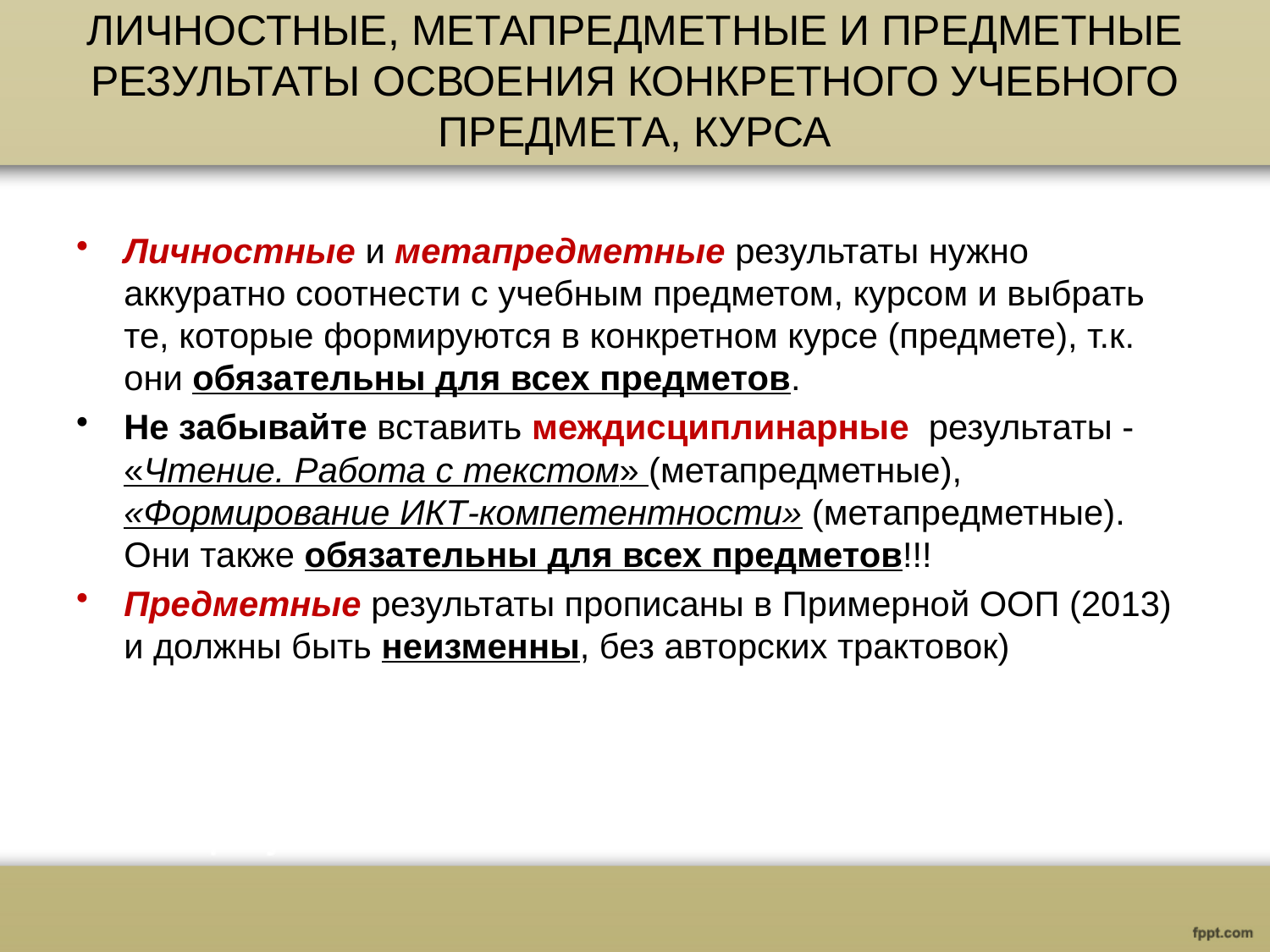

# ЛИЧНОСТНЫЕ, МЕТАПРЕДМЕТНЫЕ И ПРЕДМЕТНЫЕ РЕЗУЛЬТАТЫ ОСВОЕНИЯ КОНКРЕТНОГО УЧЕБНОГО ПРЕДМЕТА, КУРСА
Личностные и метапредметные результаты нужно аккуратно соотнести с учебным предметом, курсом и выбрать те, которые формируются в конкретном курсе (предмете), т.к. они обязательны для всех предметов.
Не забывайте вставить междисциплинарные  результаты - «Чтение. Работа с текстом» (метапредметные), «Формирование ИКТ-компетентности» (метапредметные). Они также обязательны для всех предметов!!!
Предметные результаты прописаны в Примерной ООП (2013) и должны быть неизменны, без авторских трактовок)